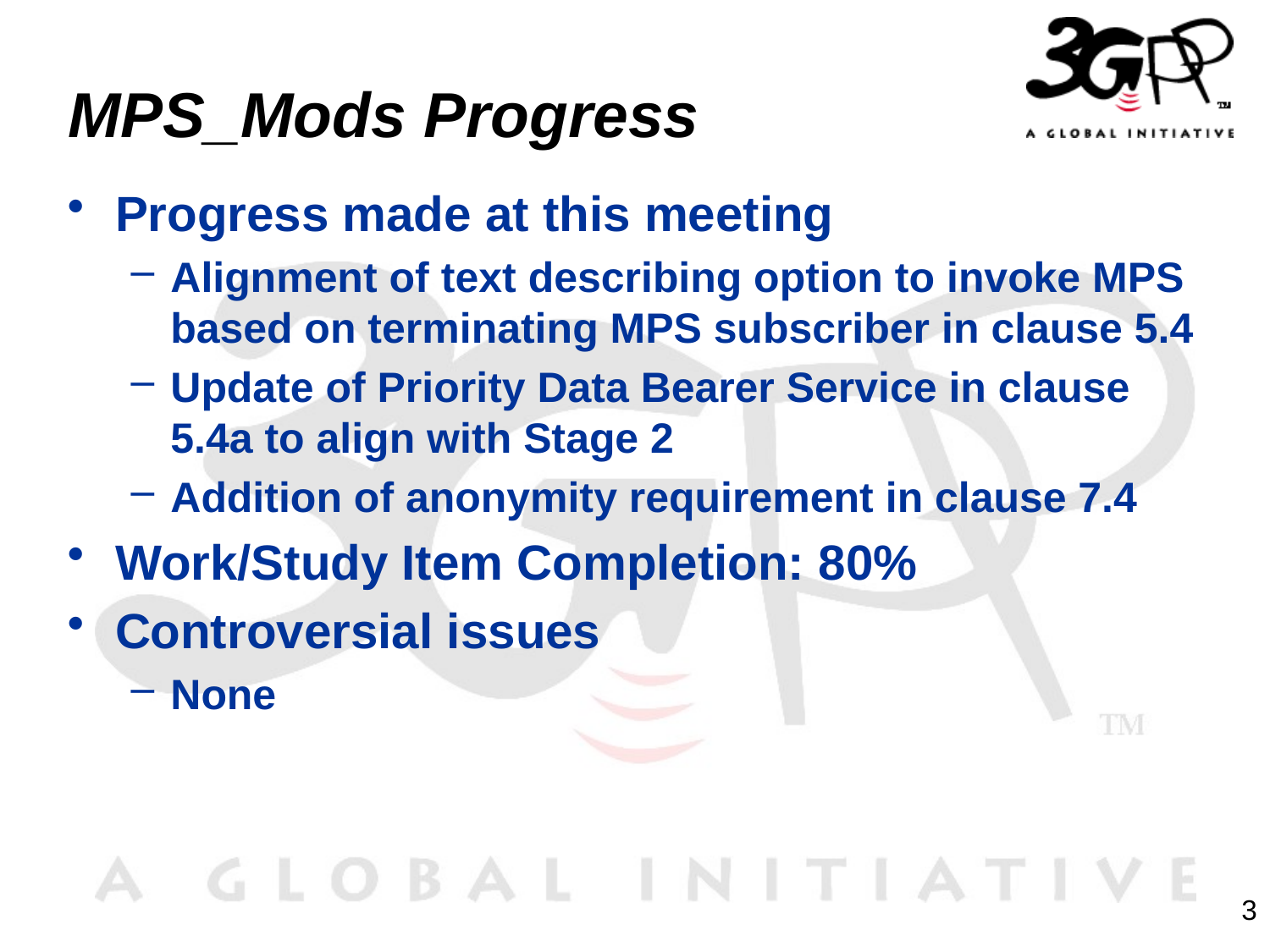

# MPS_Mods Progress
Progress made at this meeting
Alignment of text describing option to invoke MPS based on terminating MPS subscriber in clause 5.4
Update of Priority Data Bearer Service in clause 5.4a to align with Stage 2
Addition of anonymity requirement in clause 7.4
Work/Study Item Completion: 80%
Controversial issues
None
3